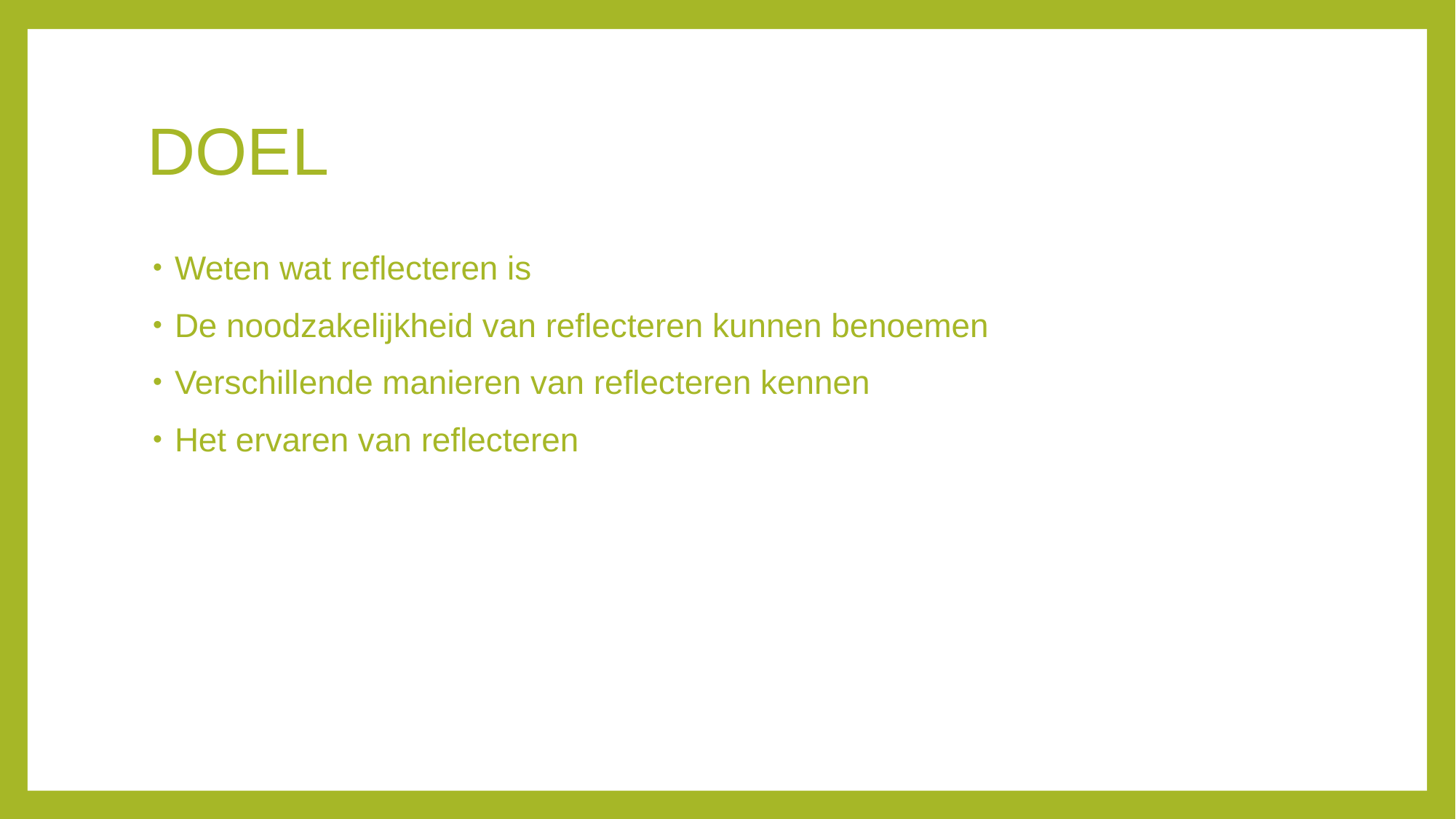

# DOEL
Weten wat reflecteren is
De noodzakelijkheid van reflecteren kunnen benoemen
Verschillende manieren van reflecteren kennen
Het ervaren van reflecteren